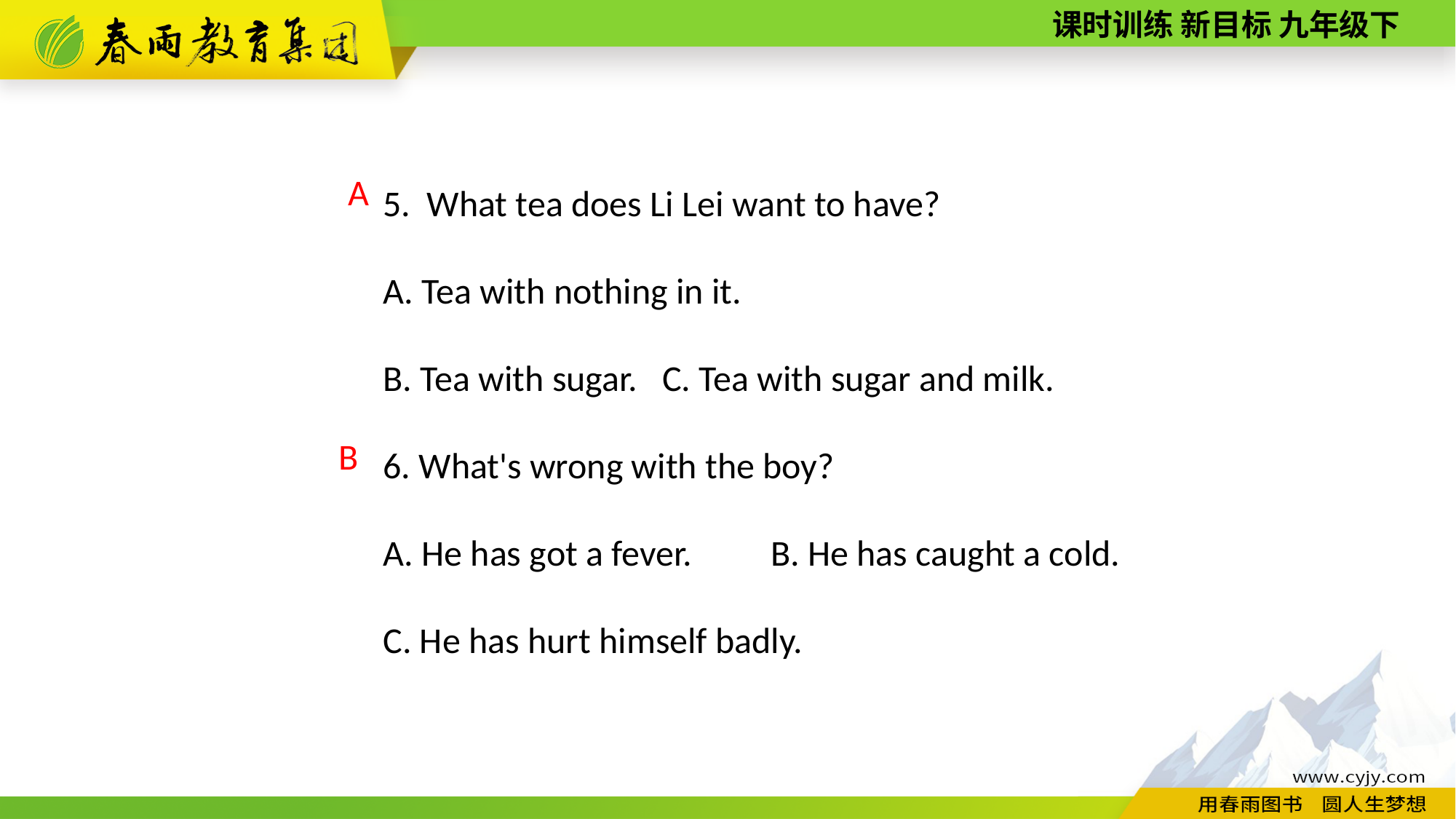

5.  What tea does Li Lei want to have?
A. Tea with nothing in it.
B. Tea with sugar.   C. Tea with sugar and milk.
6. What's wrong with the boy?
A. He has got a fever.   　B. He has caught a cold.
C. He has hurt himself badly.
A
B